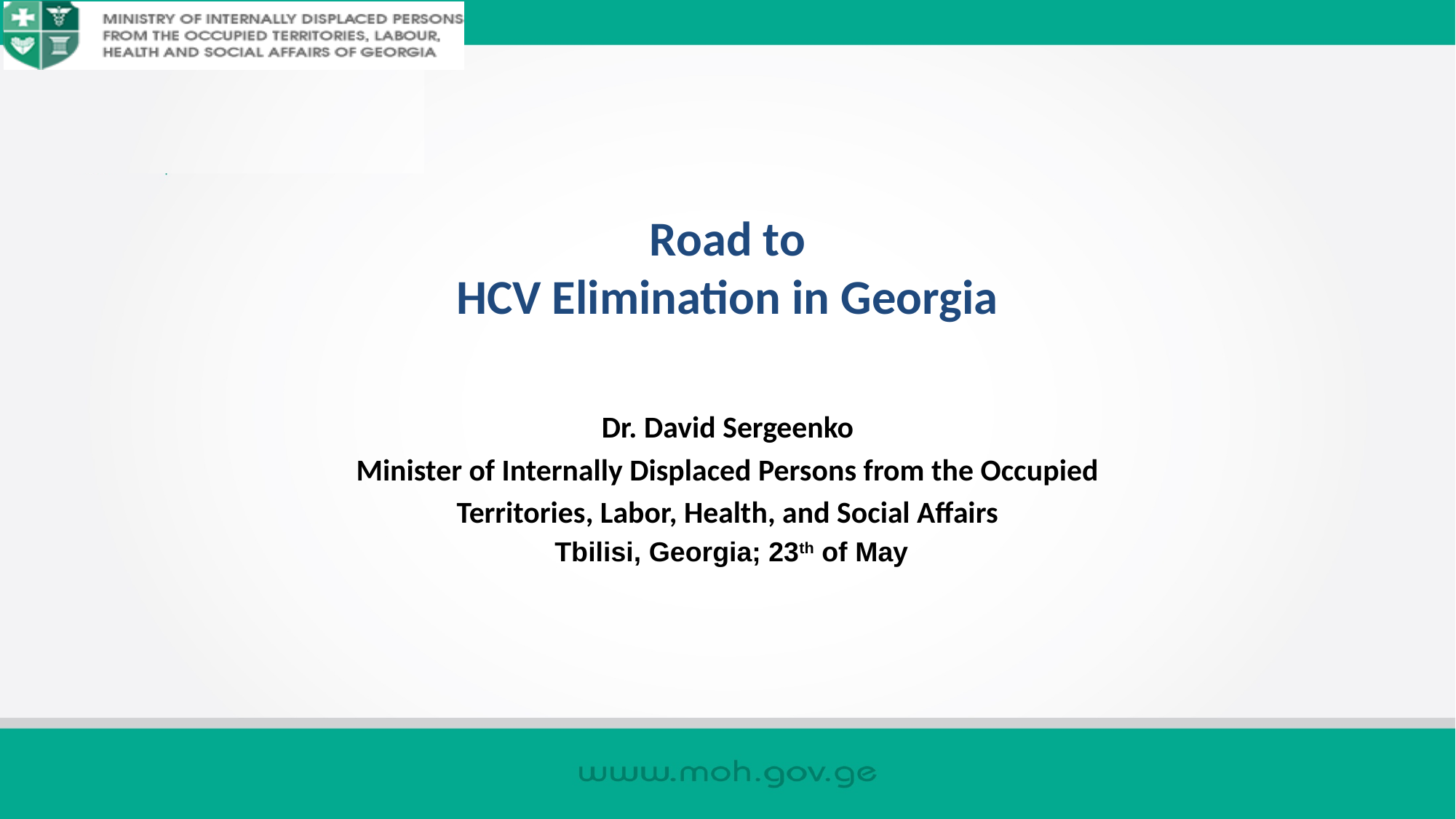

# Road to HCV Elimination in Georgia
Dr. David Sergeenko
Minister of Internally Displaced Persons from the Occupied
Territories, Labor, Health, and Social Affairs
 Tbilisi, Georgia; 23th of May